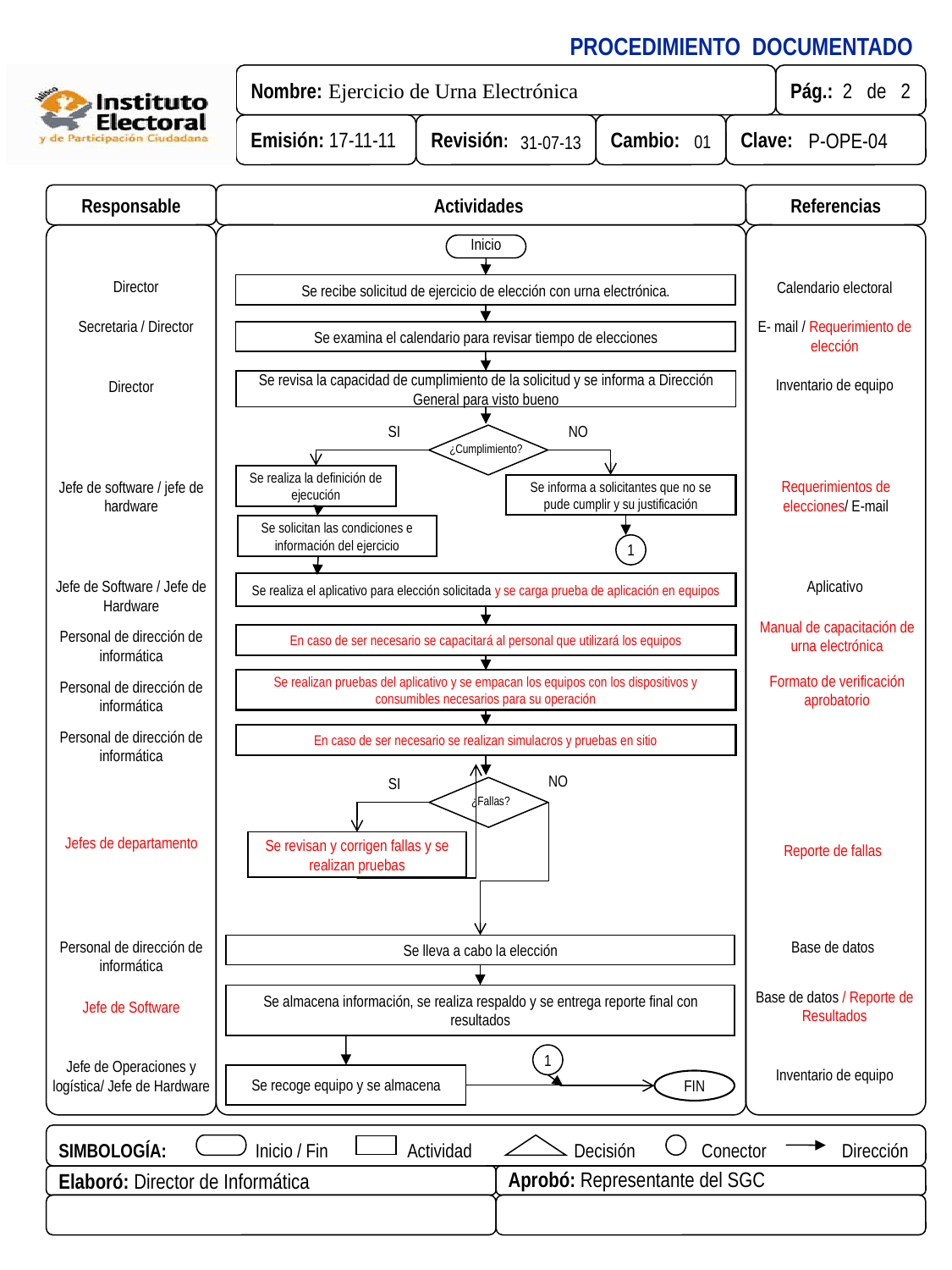

01
31-07-13
Responsable
Actividades
Referencias

Inicio
Director
Se recibe solicitud de ejercicio de elección con urna electrónica.
Calendario electoral
Secretaria / Director
E- mail / Requerimiento de elección
Se examina el calendario para revisar tiempo de elecciones
Se revisa la capacidad de cumplimiento de la solicitud y se informa a Dirección General para visto bueno
Inventario de equipo
Director
SI
NO

¿Cumplimiento?
Se realiza la definición de ejecución
Se informa a solicitantes que no se pude cumplir y su justificación

Requerimientos de elecciones/ E-mail
Jefe de software / jefe de hardware
Se solicitan las condiciones e información del ejercicio
1
Se realiza el aplicativo para elección solicitada y se carga prueba de aplicación en equipos
Jefe de Software / Jefe de Hardware

Aplicativo
Manual de capacitación de urna electrónica
Personal de dirección de informática
En caso de ser necesario se capacitará al personal que utilizará los equipos
Formato de verificación aprobatorio
Se realizan pruebas del aplicativo y se empacan los equipos con los dispositivos y consumibles necesarios para su operación
Personal de dirección de informática
En caso de ser necesario se realizan simulacros y pruebas en sitio
Personal de dirección de informática

NO
SI

¿Fallas?
Jefes de departamento
Se revisan y corrigen fallas y se realizan pruebas
Reporte de fallas
Personal de dirección de informática
Se lleva a cabo la elección
Base de datos
Se almacena información, se realiza respaldo y se entrega reporte final con resultados
Base de datos / Reporte de Resultados
Jefe de Software
1
Jefe de Operaciones y logística/ Jefe de Hardware
Inventario de equipo
Se recoge equipo y se almacena
FIN